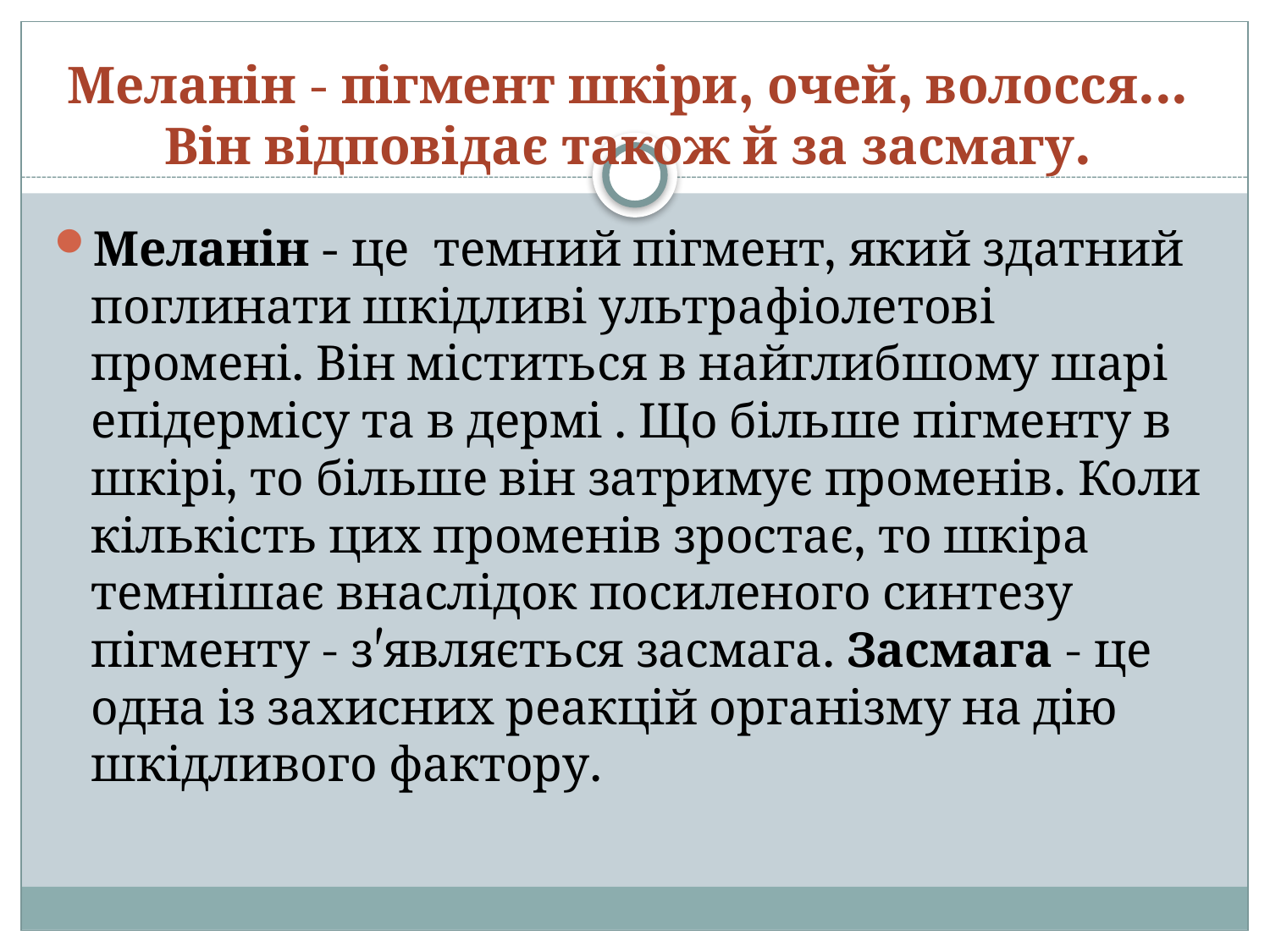

# Меланін - пігмент шкіри, очей, волосся... Він відповідає також й за засмагу.
Меланін - це  темний пігмент, який здатний поглинати шкідливі ультрафіолетові промені. Він міс­титься в найглибшому шарі епідермісу та в дермі . Що більше пігменту в шкірі, то більше він затримує променів. Коли кількість цих променів зростає, то шкіра темнішає внаслідок посиленого синтезу пігменту - з'являється засмага. Засмага - це одна із захисних ре­акцій організму на дію шкідливого фактору.